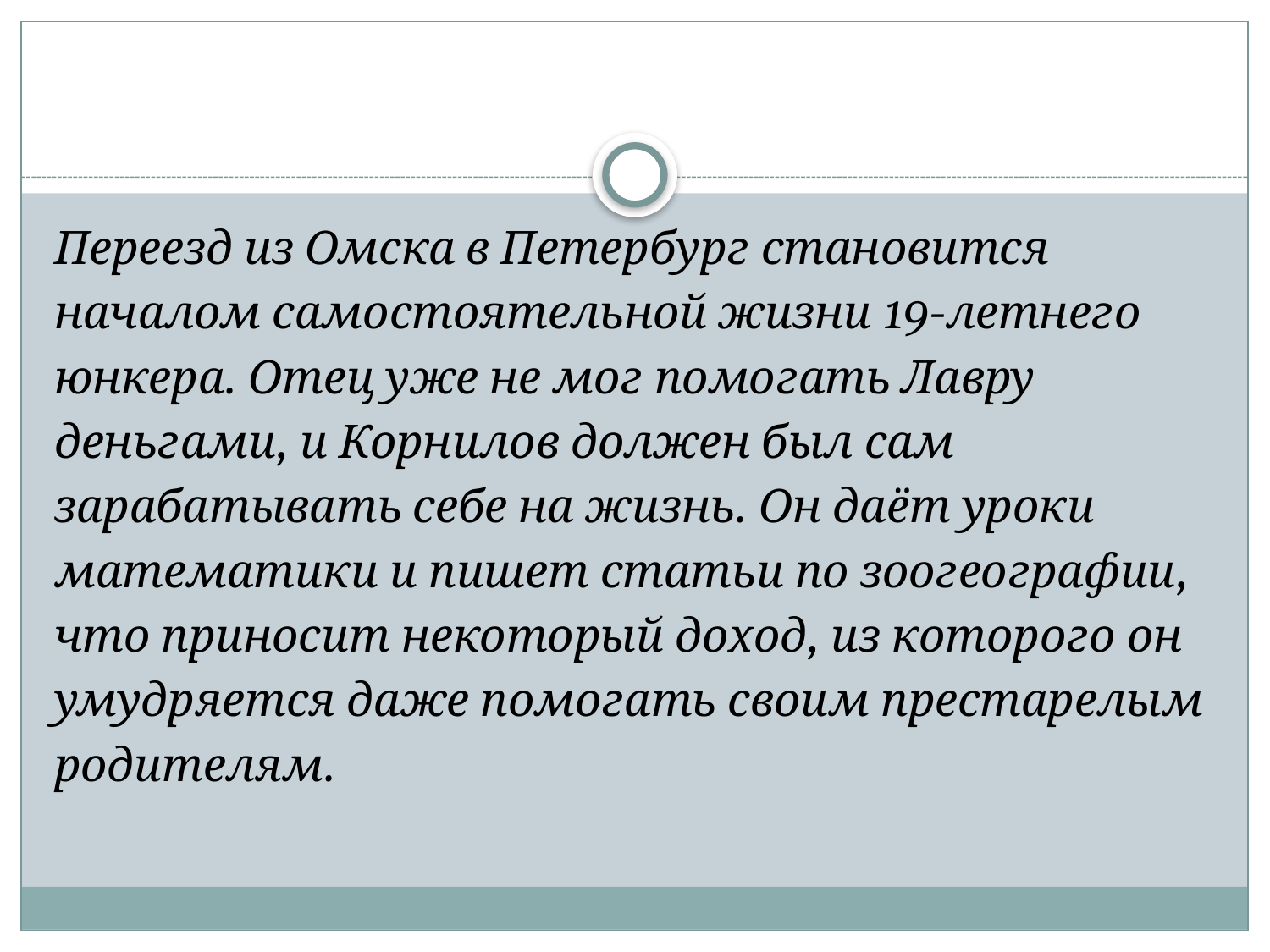

#
Переезд из Омска в Петербург становится
началом самостоятельной жизни 19-летнего
юнкера. Отец уже не мог помогать Лавру
деньгами, и Корнилов должен был сам
зарабатывать себе на жизнь. Он даёт уроки
математики и пишет статьи по зоогеографии,
что приносит некоторый доход, из которого он
умудряется даже помогать своим престарелым
родителям.